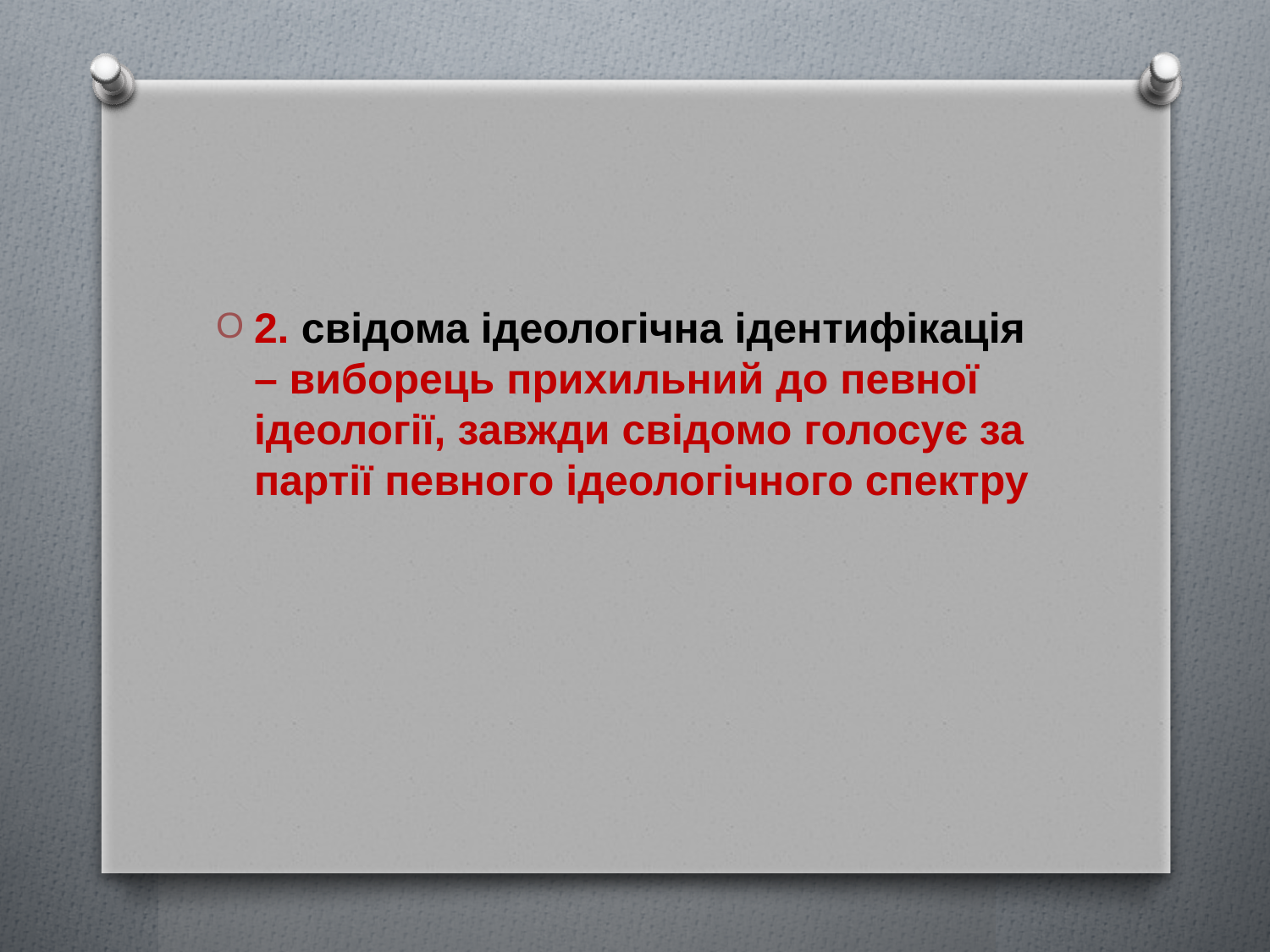

#
2. свідома ідеологічна ідентифікація – виборець прихильний до певної ідеології, завжди свідомо голосує за партії певного ідеологічного спектру